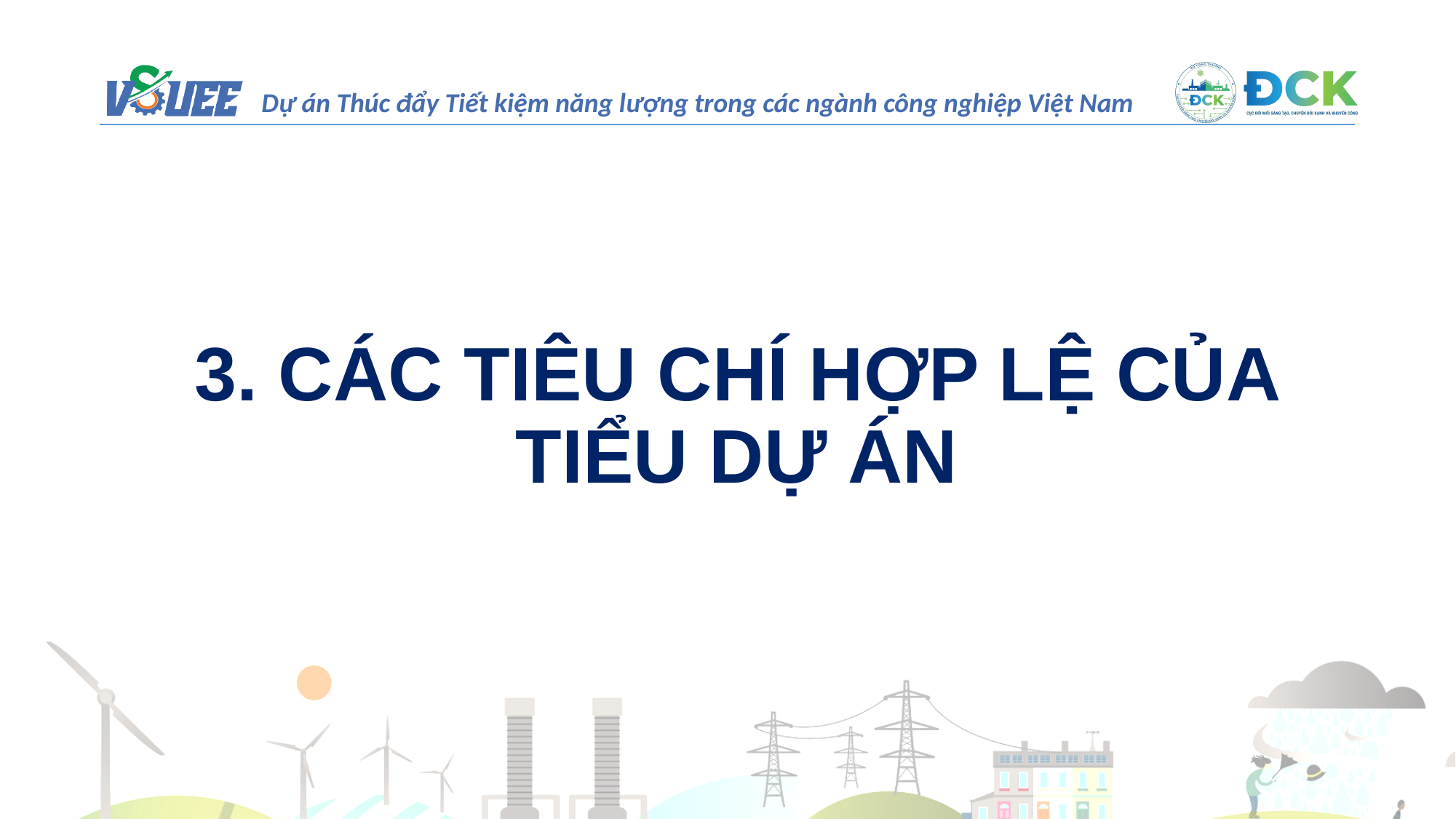

3. CÁC TIÊU CHÍ HỢP LỆ CỦA TIỂU DỰ ÁN